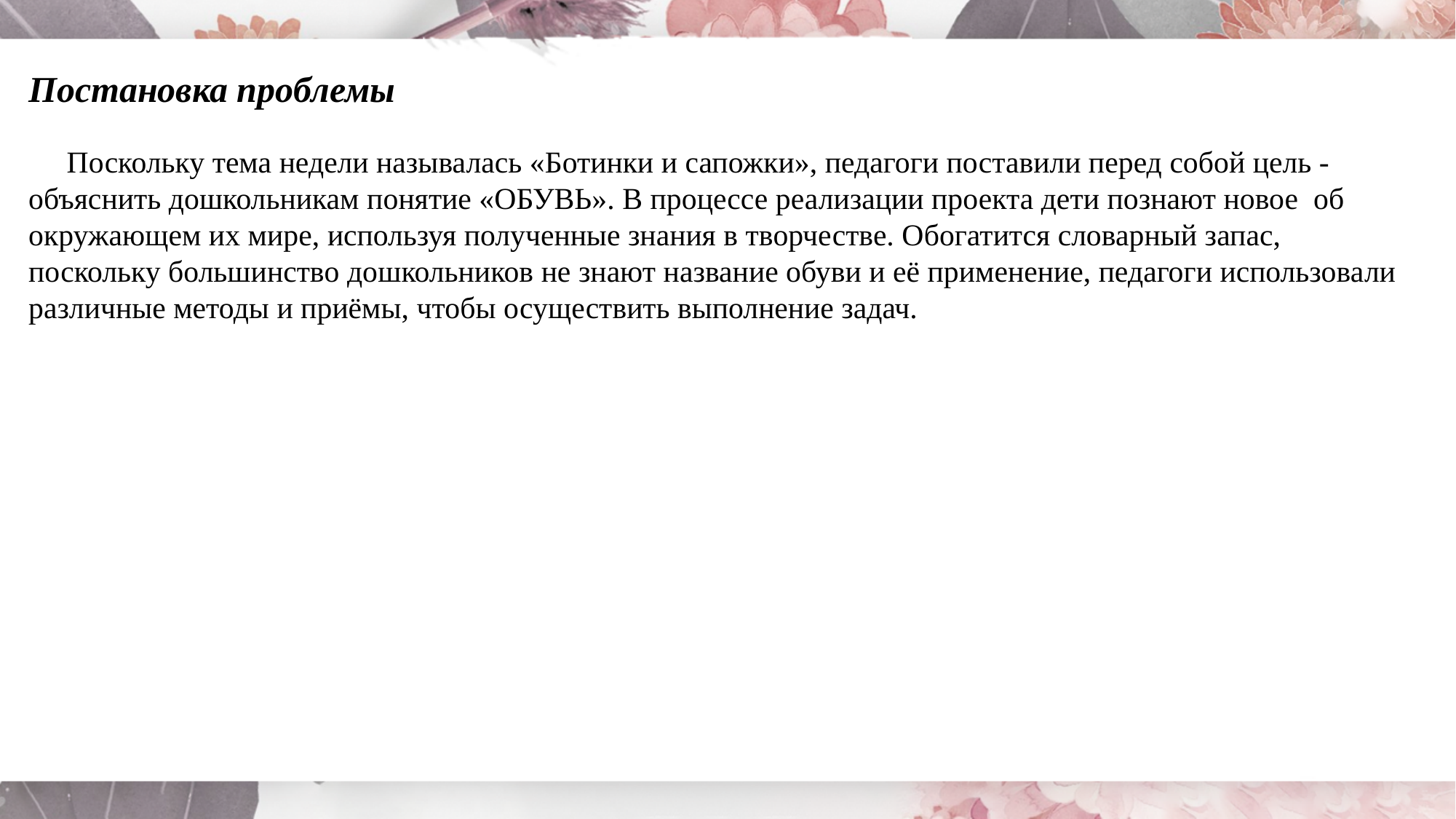

Постановка проблемы

     Поскольку тема недели называлась «Ботинки и сапожки», педагоги поставили перед собой цель - объяснить дошкольникам понятие «ОБУВЬ». В процессе реализации проекта дети познают новое  об окружающем их мире, используя полученные знания в творчестве. Обогатится словарный запас, поскольку большинство дошкольников не знают название обуви и её применение, педагоги использовали различные методы и приёмы, чтобы осуществить выполнение задач.